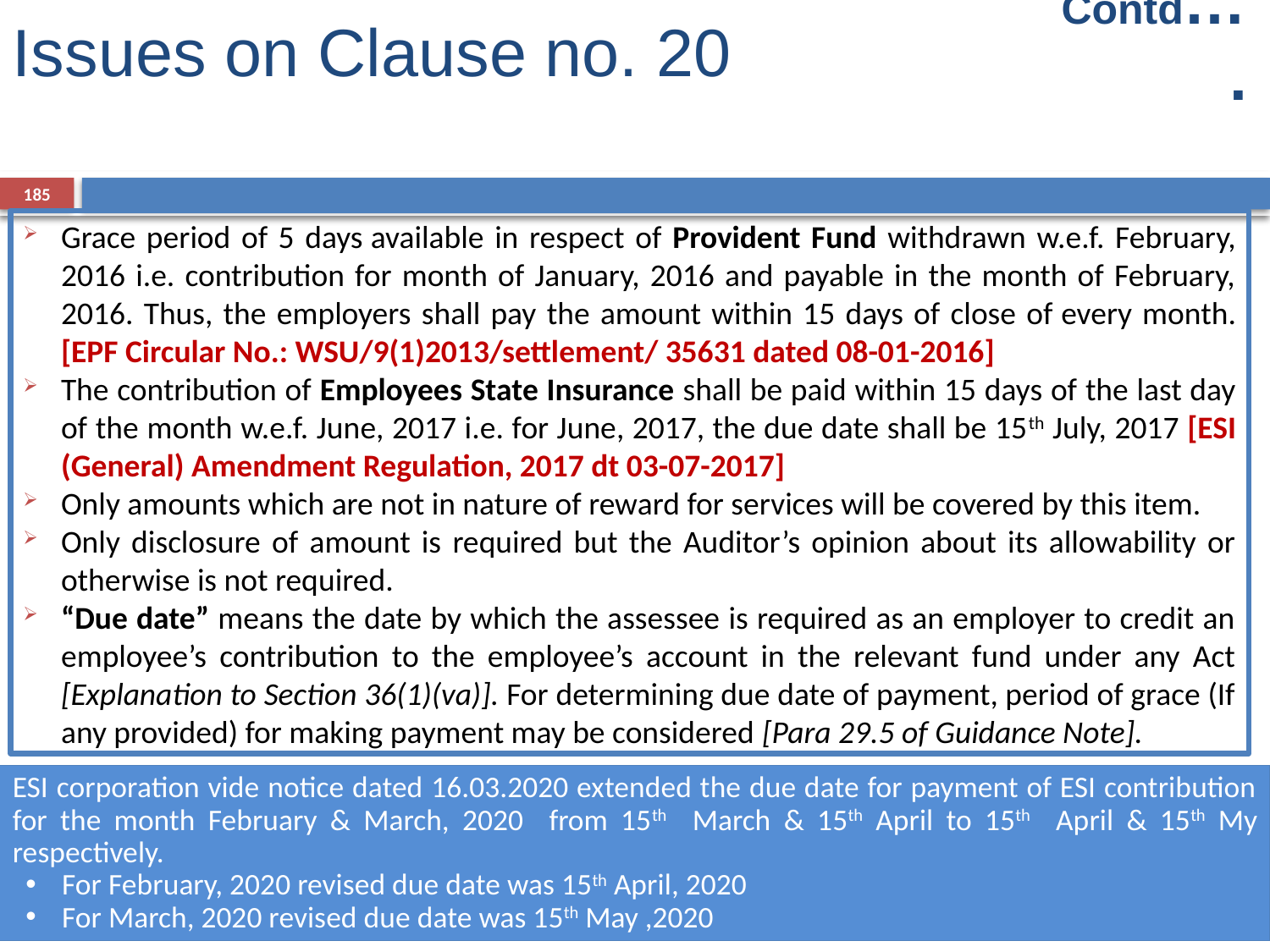

Contd….
# Issues on Clause no. 20
185
Grace period of 5 days available in respect of Provident Fund withdrawn w.e.f. February, 2016 i.e. contribution for month of January, 2016 and payable in the month of February, 2016. Thus, the employers shall pay the amount within 15 days of close of every month. [EPF Circular No.: WSU/9(1)2013/settlement/ 35631 dated 08-01-2016]
The contribution of Employees State Insurance shall be paid within 15 days of the last day of the month w.e.f. June, 2017 i.e. for June, 2017, the due date shall be 15th July, 2017 [ESI (General) Amendment Regulation, 2017 dt 03-07-2017]
Only amounts which are not in nature of reward for services will be covered by this item.
Only disclosure of amount is required but the Auditor’s opinion about its allowability or otherwise is not required.
“Due date” means the date by which the assessee is required as an employer to credit an employee’s contribution to the employee’s account in the relevant fund under any Act [Explanation to Section 36(1)(va)]. For determining due date of payment, period of grace (If any provided) for making payment may be considered [Para 29.5 of Guidance Note].
ESI corporation vide notice dated 16.03.2020 extended the due date for payment of ESI contribution for the month February & March, 2020  from 15th  March & 15th April to 15th  April & 15th My respectively.
For February, 2020 revised due date was 15th April, 2020
For March, 2020 revised due date was 15th May ,2020